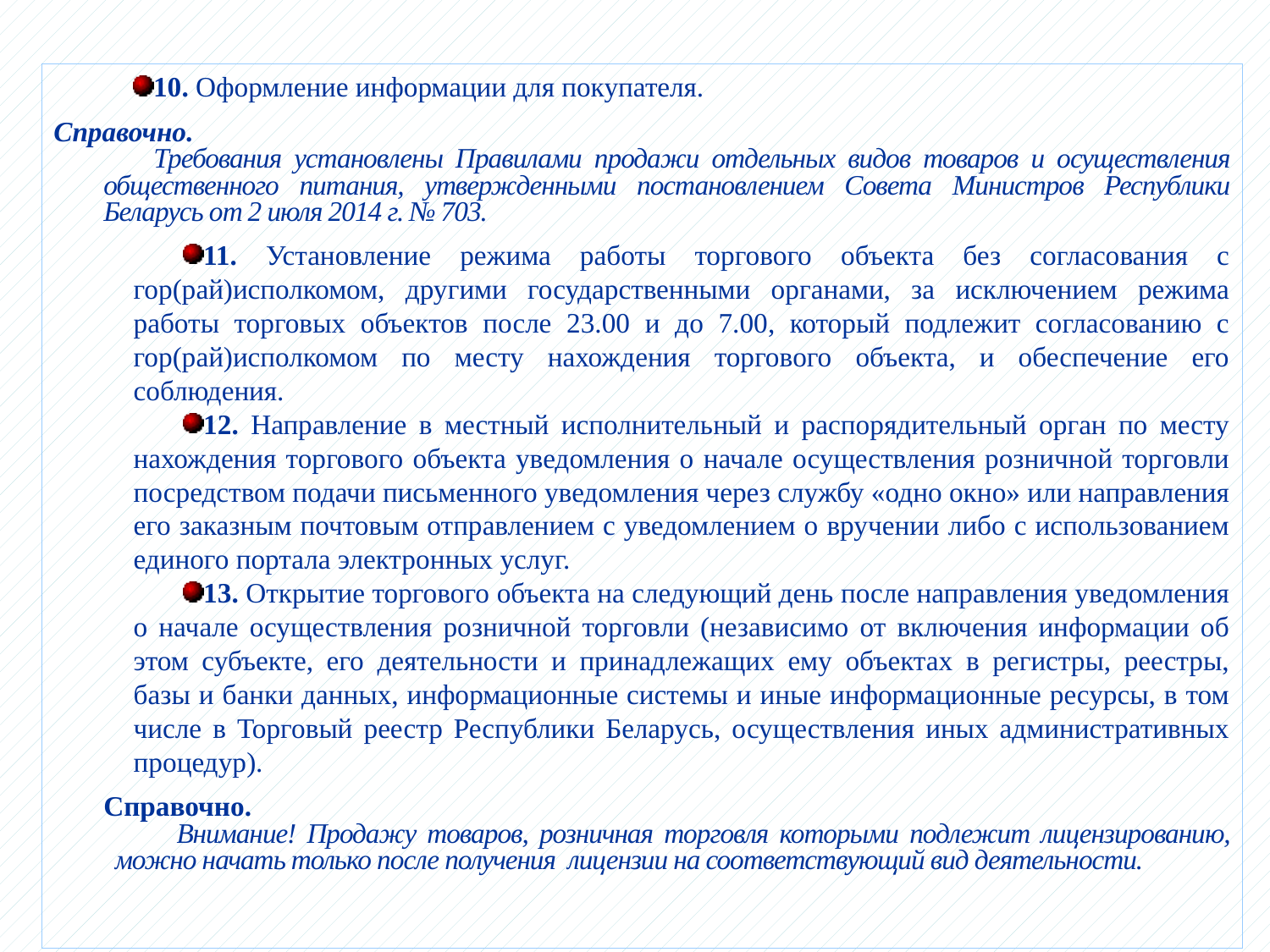

10. Оформление информации для покупателя.
Справочно.
Требования установлены Правилами продажи отдельных видов товаров и осуществления общественного питания, утвержденными постановлением Совета Министров Республики Беларусь от 2 июля 2014 г. № 703.
11. Установление режима работы торгового объекта без согласования с гор(рай)исполкомом, другими государственными органами, за исключением режима работы торговых объектов после 23.00 и до 7.00, который подлежит согласованию с гор(рай)исполкомом по месту нахождения торгового объекта, и обеспечение его соблюдения.
12. Направление в местный исполнительный и распорядительный орган по месту нахождения торгового объекта уведомления о начале осуществления розничной торговли посредством подачи письменного уведомления через службу «одно окно» или направления его заказным почтовым отправлением с уведомлением о вручении либо с использованием единого портала электронных услуг.
13. Открытие торгового объекта на следующий день после направления уведомления о начале осуществления розничной торговли (независимо от включения информации об этом субъекте, его деятельности и принадлежащих ему объектах в регистры, реестры, базы и банки данных, информационные системы и иные информационные ресурсы, в том числе в Торговый реестр Республики Беларусь, осуществления иных административных процедур).
Справочно.
Внимание! Продажу товаров, розничная торговля которыми подлежит лицензированию, можно начать только после получения  лицензии на соответствующий вид деятельности.